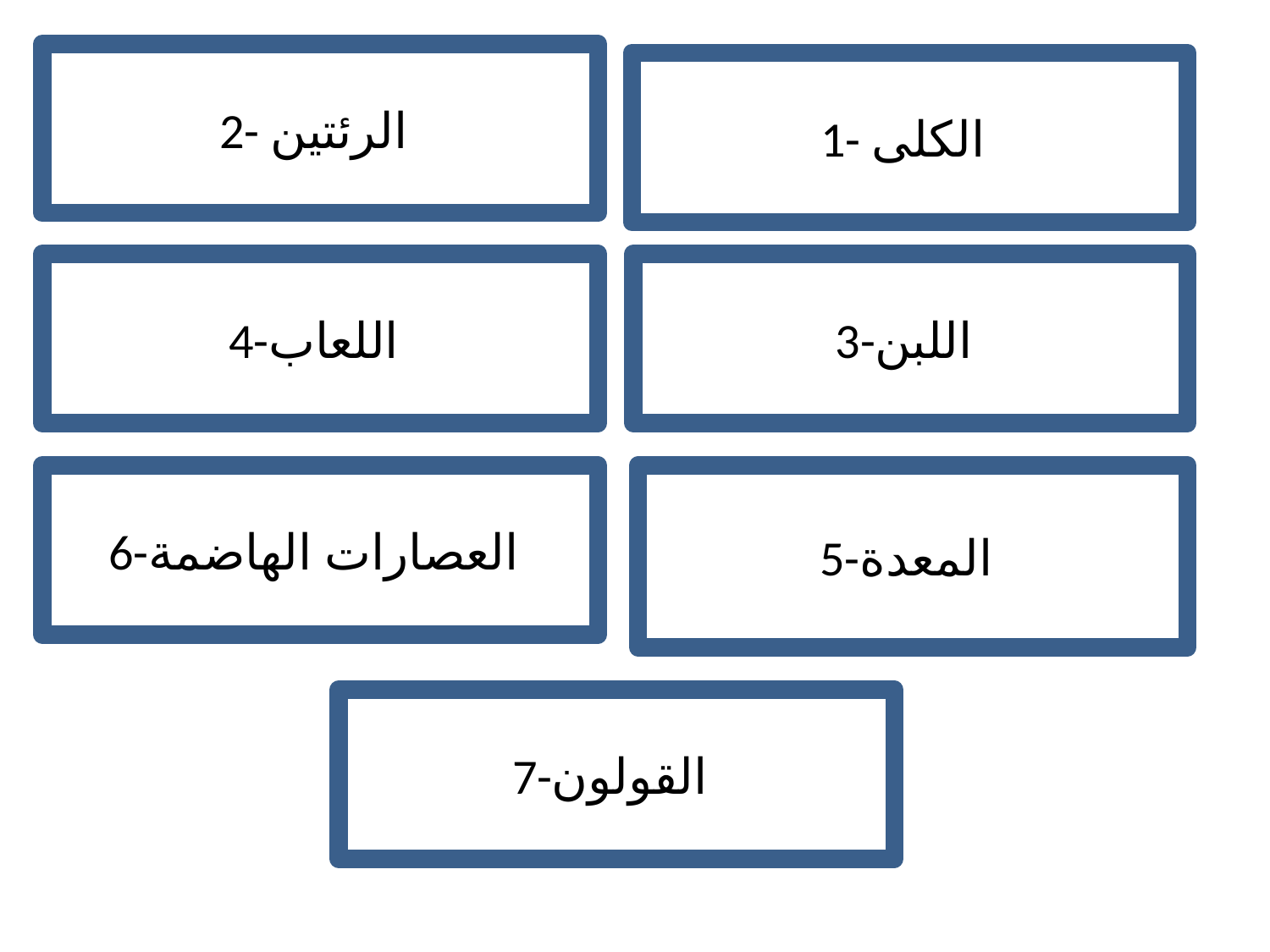

2- الرئتين
1- الكلى
4-اللعاب
3-اللبن
6-العصارات الهاضمة
5-المعدة
7-القولون